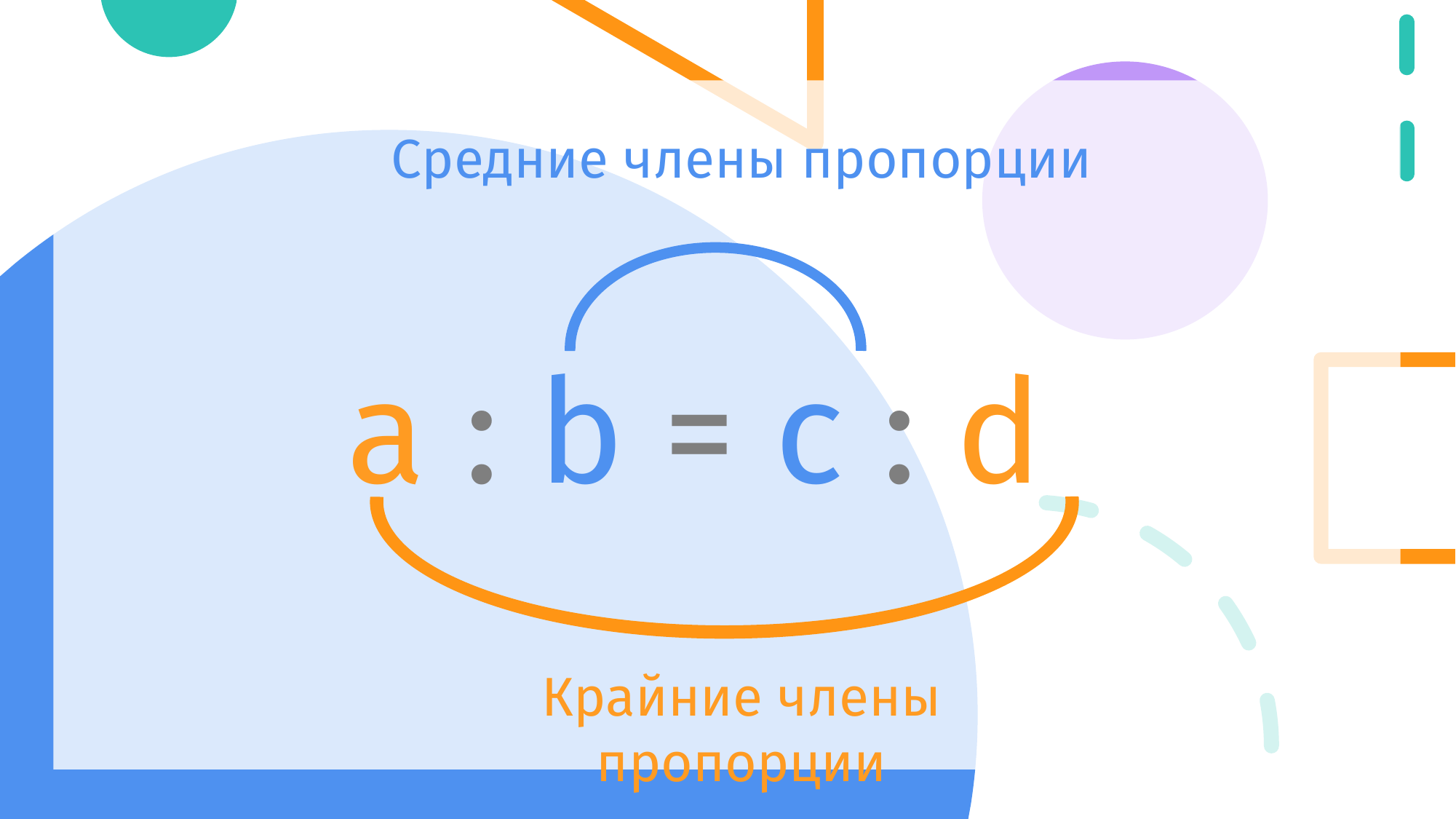

Средние члены пропорции

a : b = c : d

Крайние члены пропорции